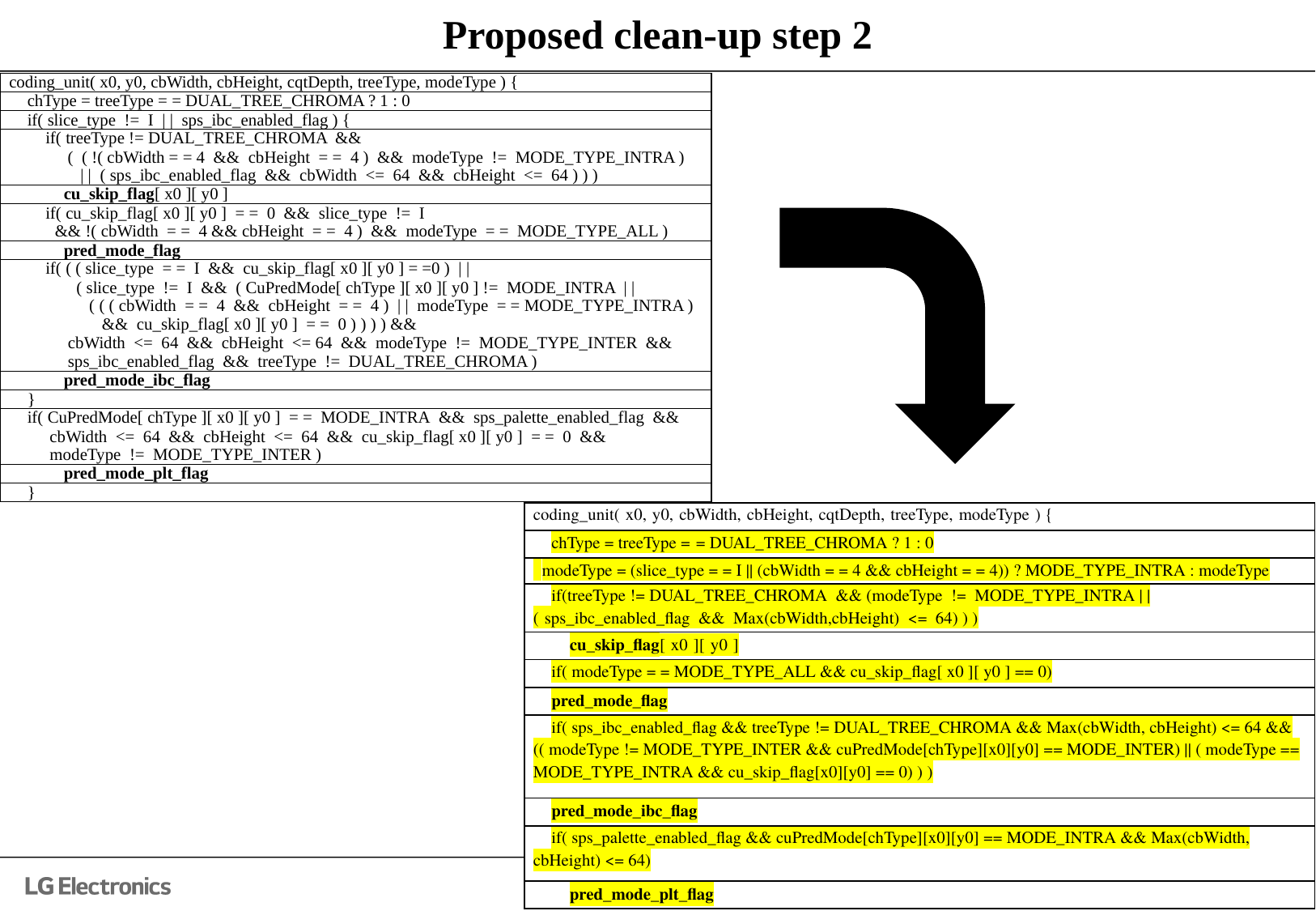

# Proposed clean-up step 2
| coding\_unit( x0, y0, cbWidth, cbHeight, cqtDepth, treeType, modeType ) { |
| --- |
| chType = treeType = = DUAL\_TREE\_CHROMA ? 1 : 0 |
| if( slice\_type != I | | sps\_ibc\_enabled\_flag ) { |
| if( treeType != DUAL\_TREE\_CHROMA && ( ( !( cbWidth = = 4 && cbHeight = = 4 ) && modeType != MODE\_TYPE\_INTRA ) | | ( sps\_ibc\_enabled\_flag && cbWidth <= 64 && cbHeight <= 64 ) ) ) |
| cu\_skip\_flag[ x0 ][ y0 ] |
| if( cu\_skip\_flag[ x0 ][ y0 ] = = 0 && slice\_type != I && !( cbWidth = = 4 && cbHeight = = 4 ) && modeType = = MODE\_TYPE\_ALL ) |
| pred\_mode\_flag |
| if( ( ( slice\_type = = I && cu\_skip\_flag[ x0 ][ y0 ] = =0 ) | | ( slice\_type != I && ( CuPredMode[ chType ][ x0 ][ y0 ] != MODE\_INTRA | | ( ( ( cbWidth = = 4 && cbHeight = = 4 ) | | modeType = = MODE\_TYPE\_INTRA ) && cu\_skip\_flag[ x0 ][ y0 ] = = 0 ) ) ) ) && cbWidth <= 64 && cbHeight <= 64 && modeType != MODE\_TYPE\_INTER && sps\_ibc\_enabled\_flag && treeType != DUAL\_TREE\_CHROMA ) |
| pred\_mode\_ibc\_flag |
| } |
| if( CuPredMode[ chType ][ x0 ][ y0 ] = = MODE\_INTRA && sps\_palette\_enabled\_flag && cbWidth <= 64 && cbHeight <= 64 && cu\_skip\_flag[ x0 ][ y0 ] = = 0 && modeType != MODE\_TYPE\_INTER ) |
| pred\_mode\_plt\_flag |
| } |

| coding\_unit( x0, y0, cbWidth, cbHeight, cqtDepth, treeType, modeType ) { |
| --- |
| chType = treeType = = DUAL\_TREE\_CHROMA ? 1 : 0 |
| modeType = (slice\_type = = I || (cbWidth = = 4 && cbHeight = = 4)) ? MODE\_TYPE\_INTRA : modeType |
| if(treeType != DUAL\_TREE\_CHROMA && (modeType != MODE\_TYPE\_INTRA | | ( sps\_ibc\_enabled\_flag && Max(cbWidth,cbHeight) <= 64) ) ) |
| cu\_skip\_flag[ x0 ][ y0 ] |
| if( modeType = = MODE\_TYPE\_ALL && cu\_skip\_flag[ x0 ][ y0 ] == 0) |
| pred\_mode\_flag |
| if( sps\_ibc\_enabled\_flag && treeType != DUAL\_TREE\_CHROMA && Max(cbWidth, cbHeight) <= 64 && (( modeType != MODE\_TYPE\_INTER && cuPredMode[chType][x0][y0] == MODE\_INTER) || ( modeType == MODE\_TYPE\_INTRA && cu\_skip\_flag[x0][y0] == 0) ) ) |
| pred\_mode\_ibc\_flag |
| if( sps\_palette\_enabled\_flag && cuPredMode[chType][x0][y0] == MODE\_INTRA && Max(cbWidth, cbHeight) <= 64) |
| pred\_mode\_plt\_flag |
8